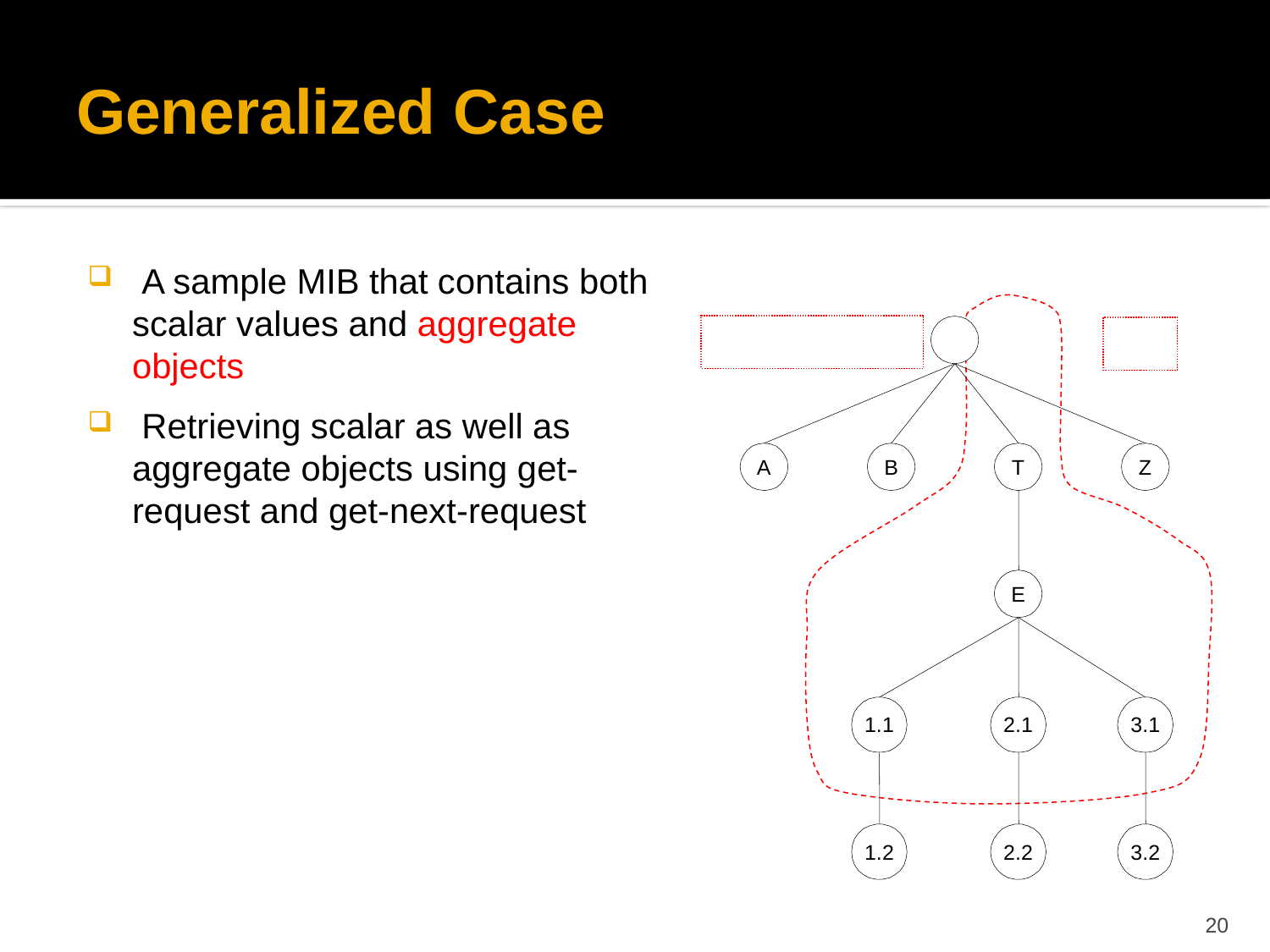

# Generalized Case
 A sample MIB that contains both scalar values and aggregate objects
 Retrieving scalar as well as aggregate objects using get-request and get-next-request

A
B
T
Z

E

1.1
2.1
3.1

1.2
2.2
3.2

20